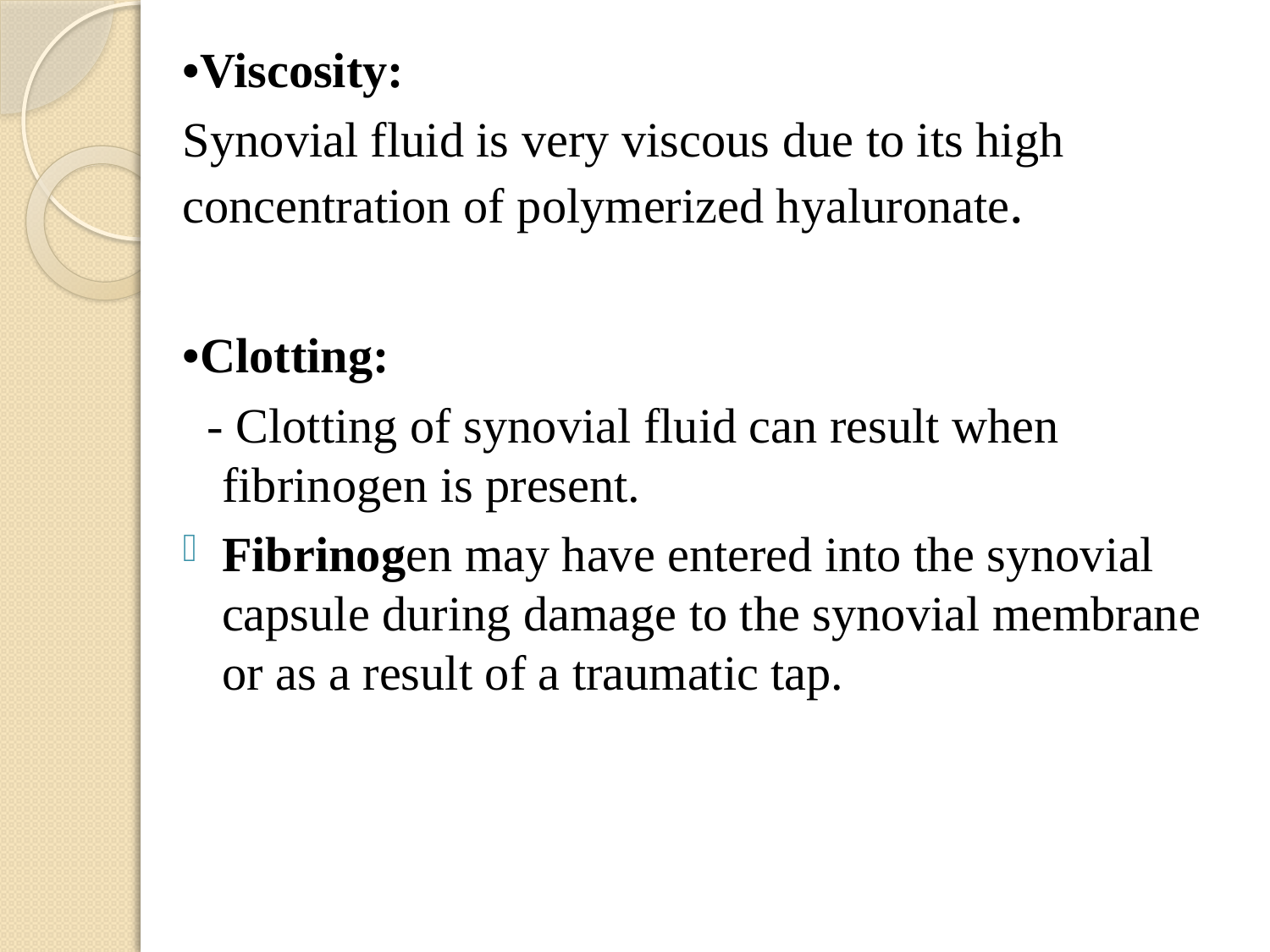

•Viscosity:
Synovial fluid is very viscous due to its high concentration of polymerized hyaluronate.

•Clotting:
  - Clotting of synovial fluid can result when fibrinogen is present.
Fibrinogen may have entered into the synovial capsule during damage to the synovial membrane or as a result of a traumatic tap.